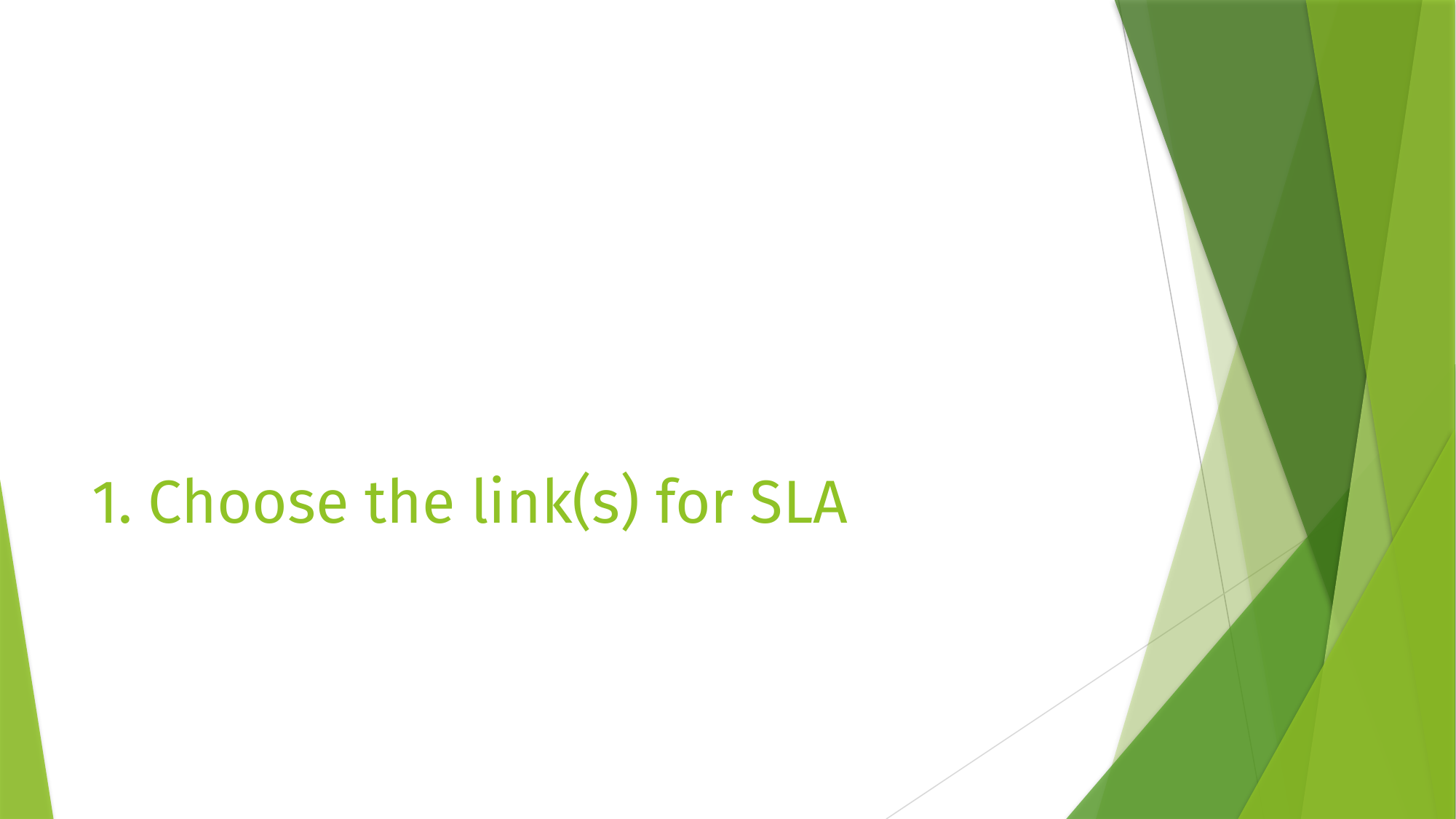

# 1. Choose the link(s) for SLA